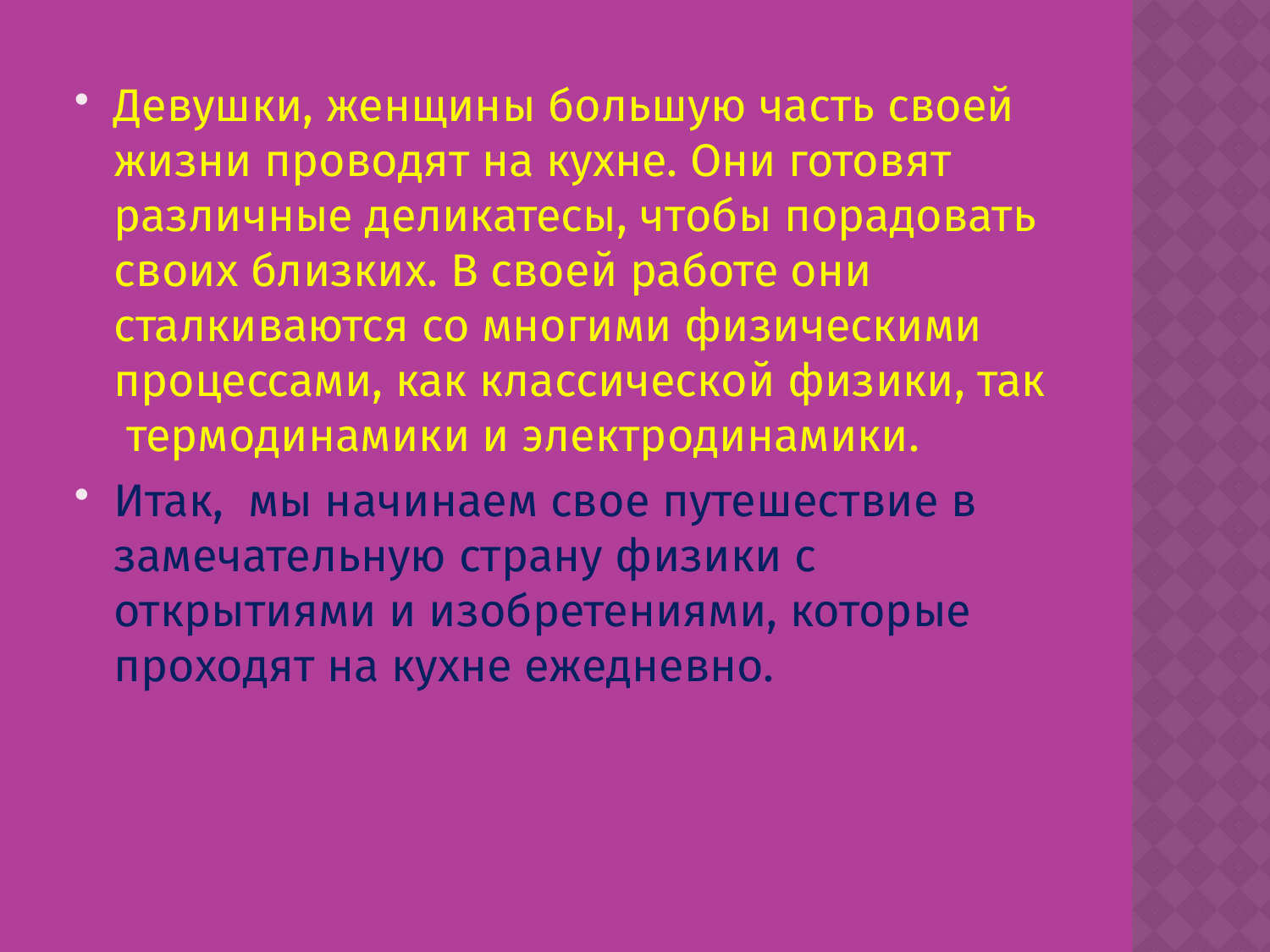

#
Девушки, женщины большую часть своей жизни проводят на кухне. Они готовят различные деликатесы, чтобы порадовать своих близких. В своей работе они сталкиваются со многими физическими процессами, как классической физики, так  термодинамики и электродинамики.
Итак,  мы начинаем свое путешествие в замечательную страну физики с открытиями и изобретениями, которые проходят на кухне ежедневно.